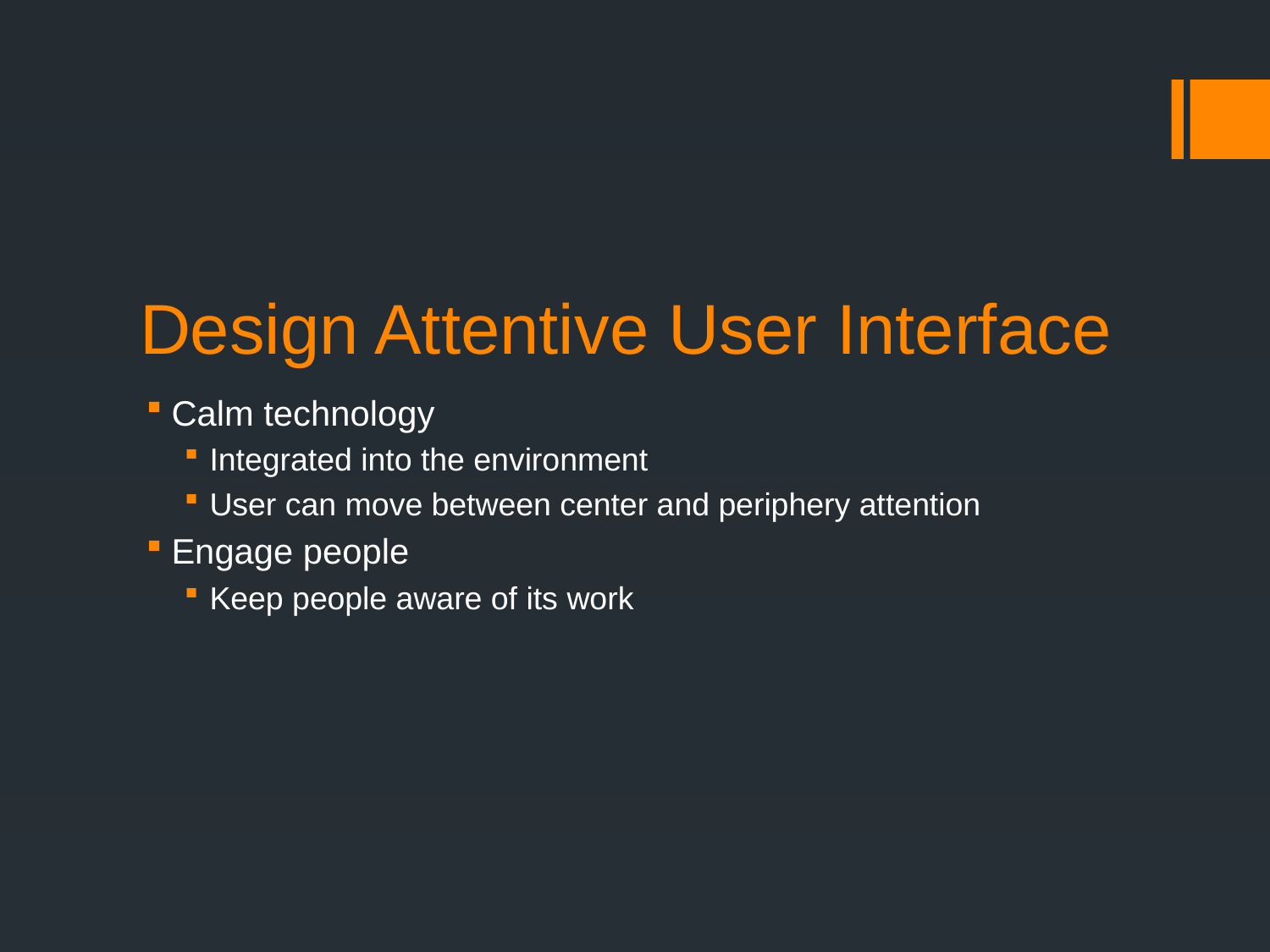

# Design Attentive User Interface
Calm technology
Integrated into the environment
User can move between center and periphery attention
Engage people
Keep people aware of its work